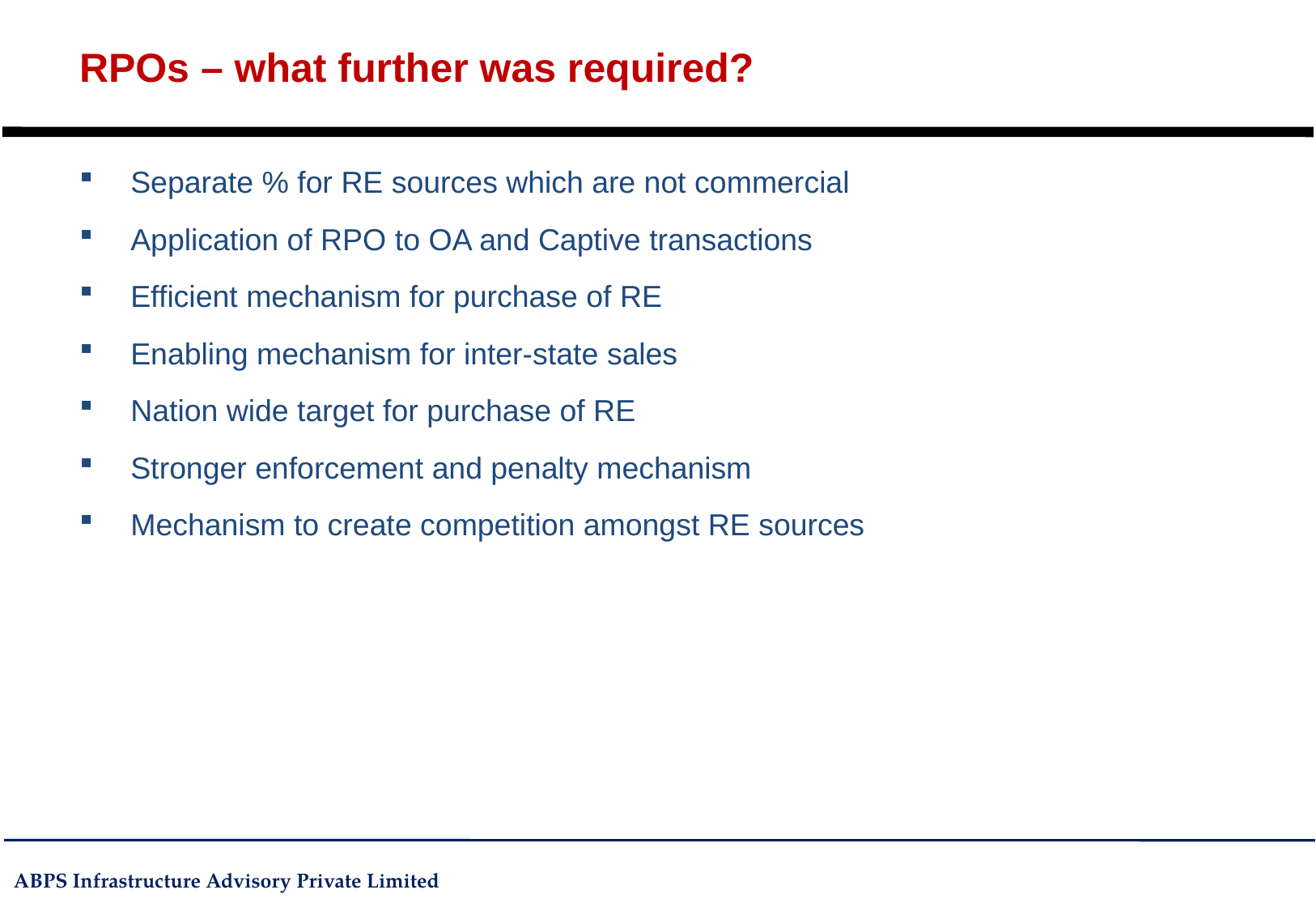

# RPOs – what further was required?
Separate % for RE sources which are not commercial
Application of RPO to OA and Captive transactions
Efficient mechanism for purchase of RE
Enabling mechanism for inter-state sales
Nation wide target for purchase of RE
Stronger enforcement and penalty mechanism
Mechanism to create competition amongst RE sources